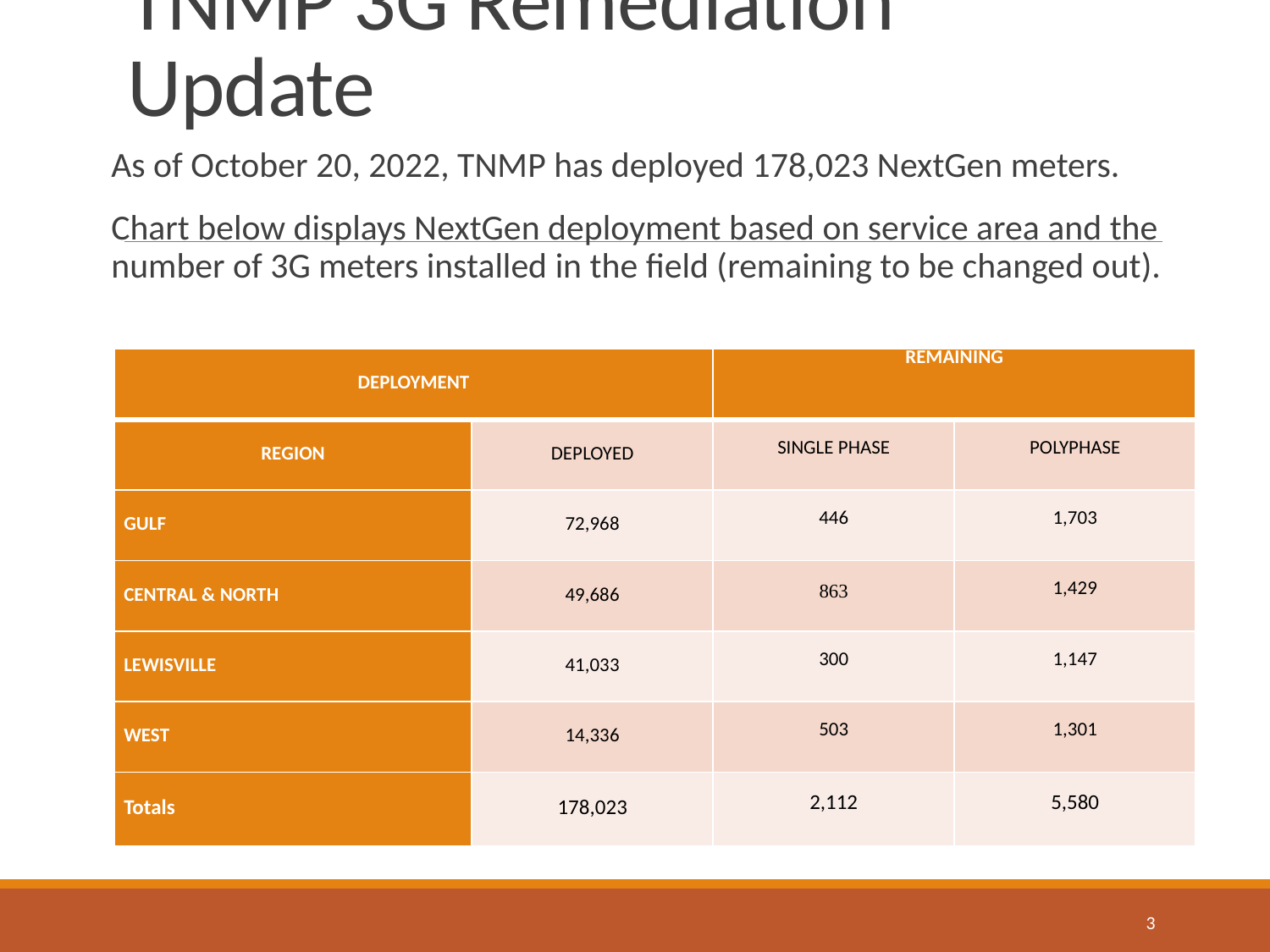

# TNMP 3G Remediation Update
As of October 20, 2022, TNMP has deployed 178,023 NextGen meters.
Chart below displays NextGen deployment based on service area and the number of 3G meters installed in the field (remaining to be changed out).

| DEPLOYMENT |  | REMAINING |  |
| --- | --- | --- | --- |
| REGION | DEPLOYED | SINGLE PHASE | POLYPHASE |
| GULF | 72,968 | 446 | 1,703 |
| CENTRAL & NORTH | 49,686 | 863 | 1,429 |
| LEWISVILLE | 41,033 | 300 | 1,147 |
| WEST | 14,336 | 503 | 1,301 |
| Totals | 178,023 | 2,112 | 5,580 |

3